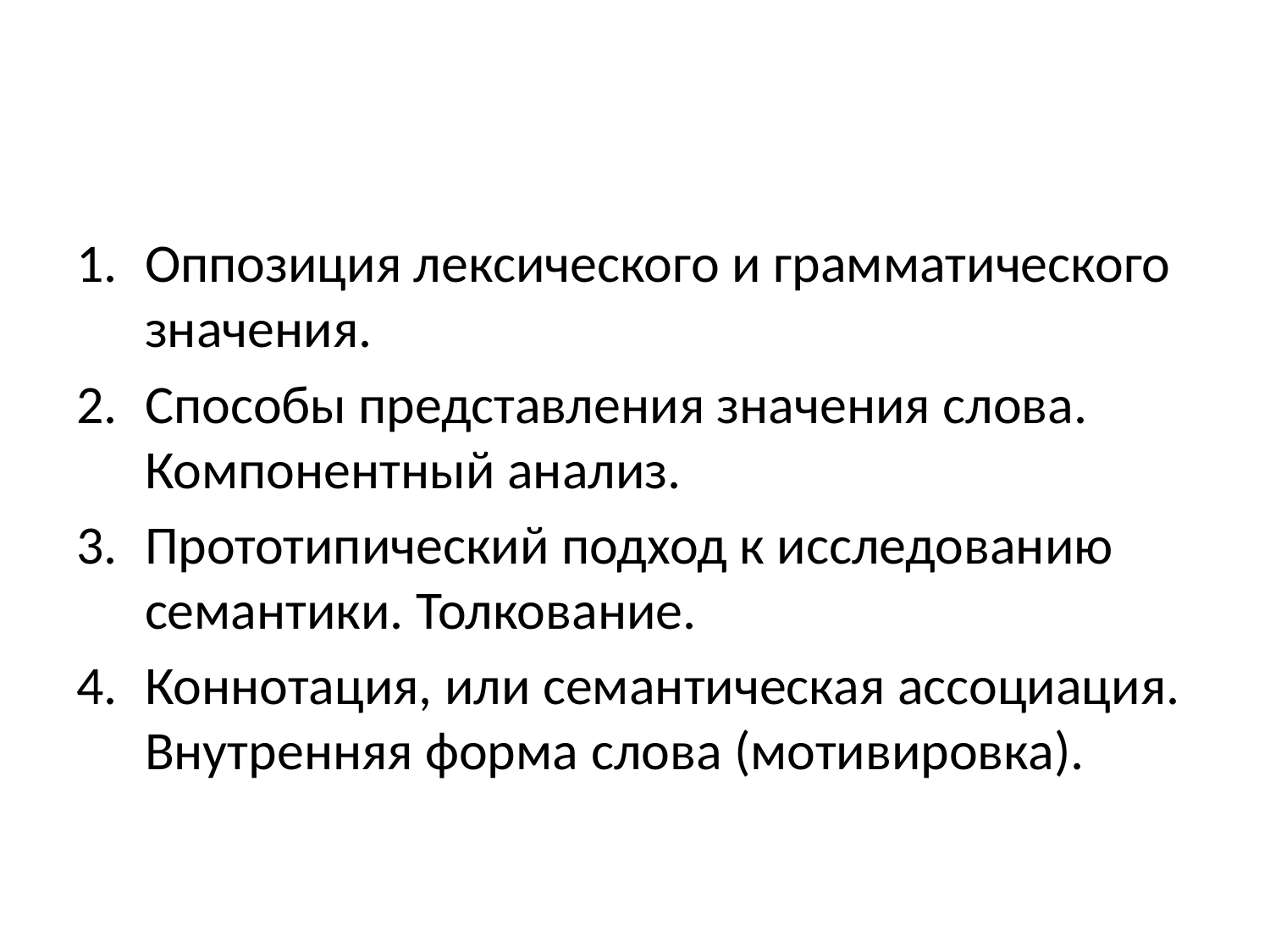

#
Оппозиция лексического и грамматического значения.
Способы представления значения слова. Компонентный анализ.
Прототипический подход к исследованию семантики. Толкование.
Коннотация, или семантическая ассоциация. Внутренняя форма слова (мотивировка).